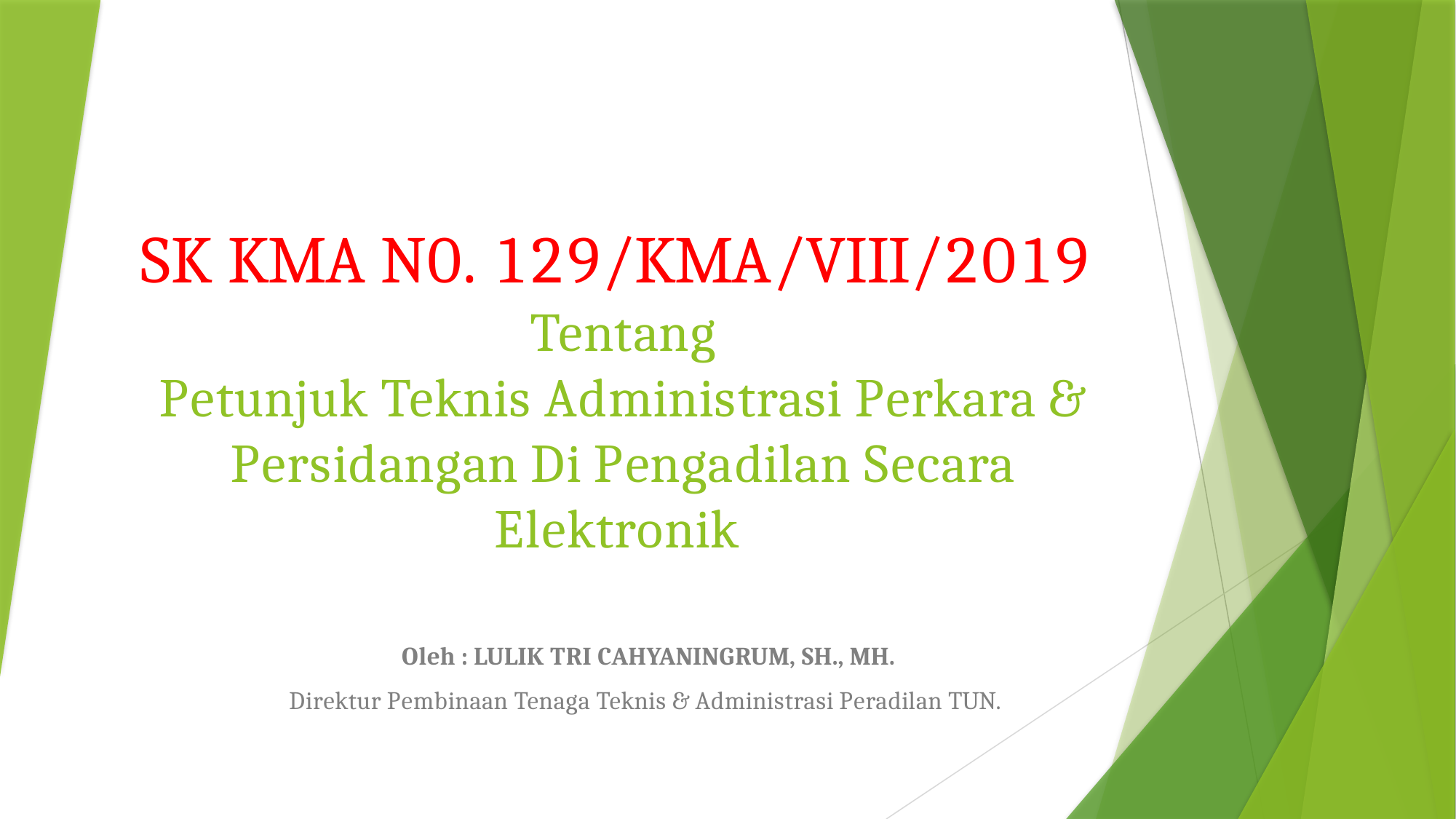

# SK KMA N0. 129/KMA/VIII/2019 Tentang Petunjuk Teknis Administrasi Perkara & Persidangan Di Pengadilan Secara Elektronik

Oleh : LULIK TRI CAHYANINGRUM, SH., MH.
Direktur Pembinaan Tenaga Teknis & Administrasi Peradilan TUN.